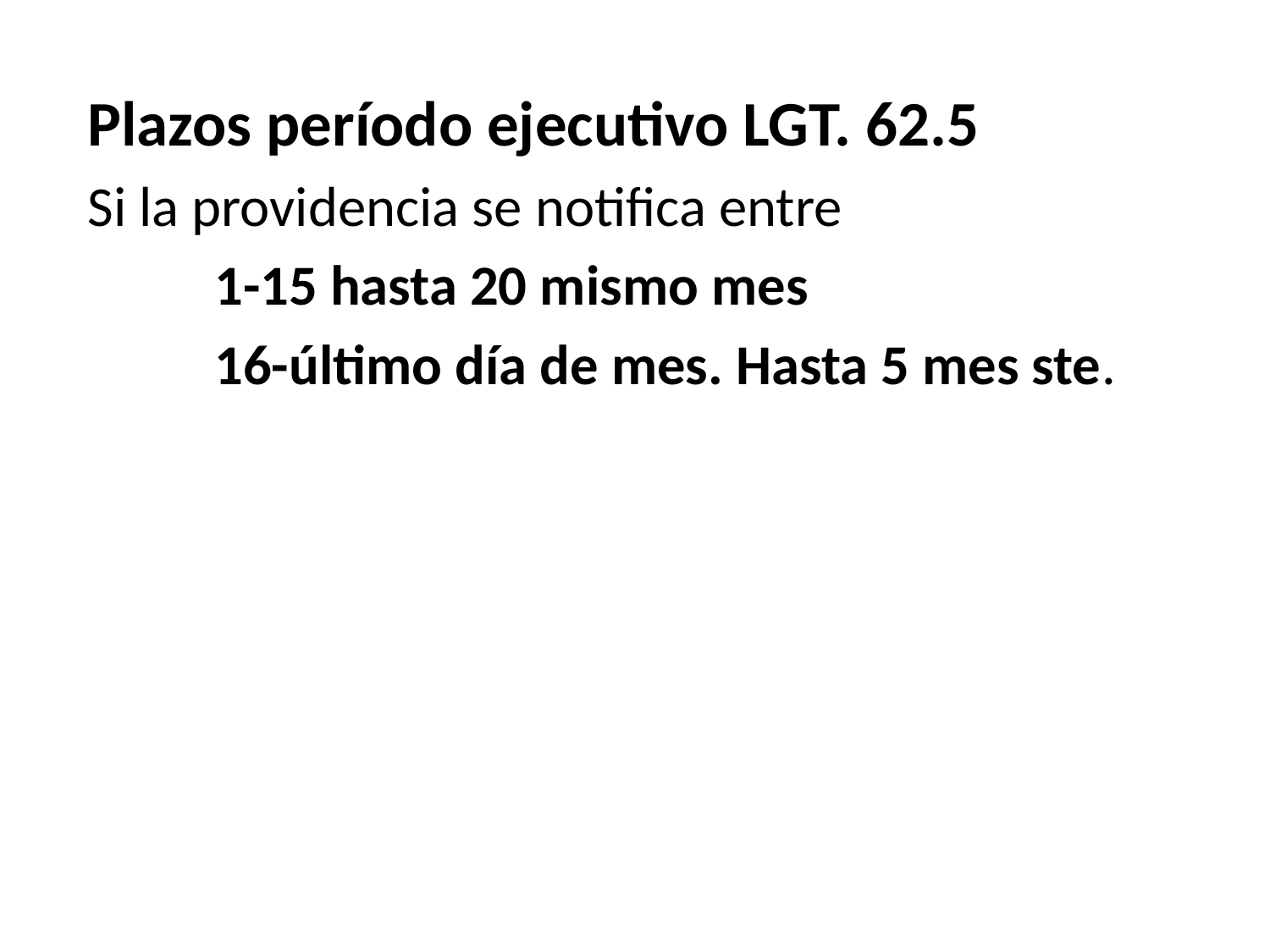

Plazos período ejecutivo LGT. 62.5
Si la providencia se notifica entre
	1-15 hasta 20 mismo mes
	16-último día de mes. Hasta 5 mes ste.